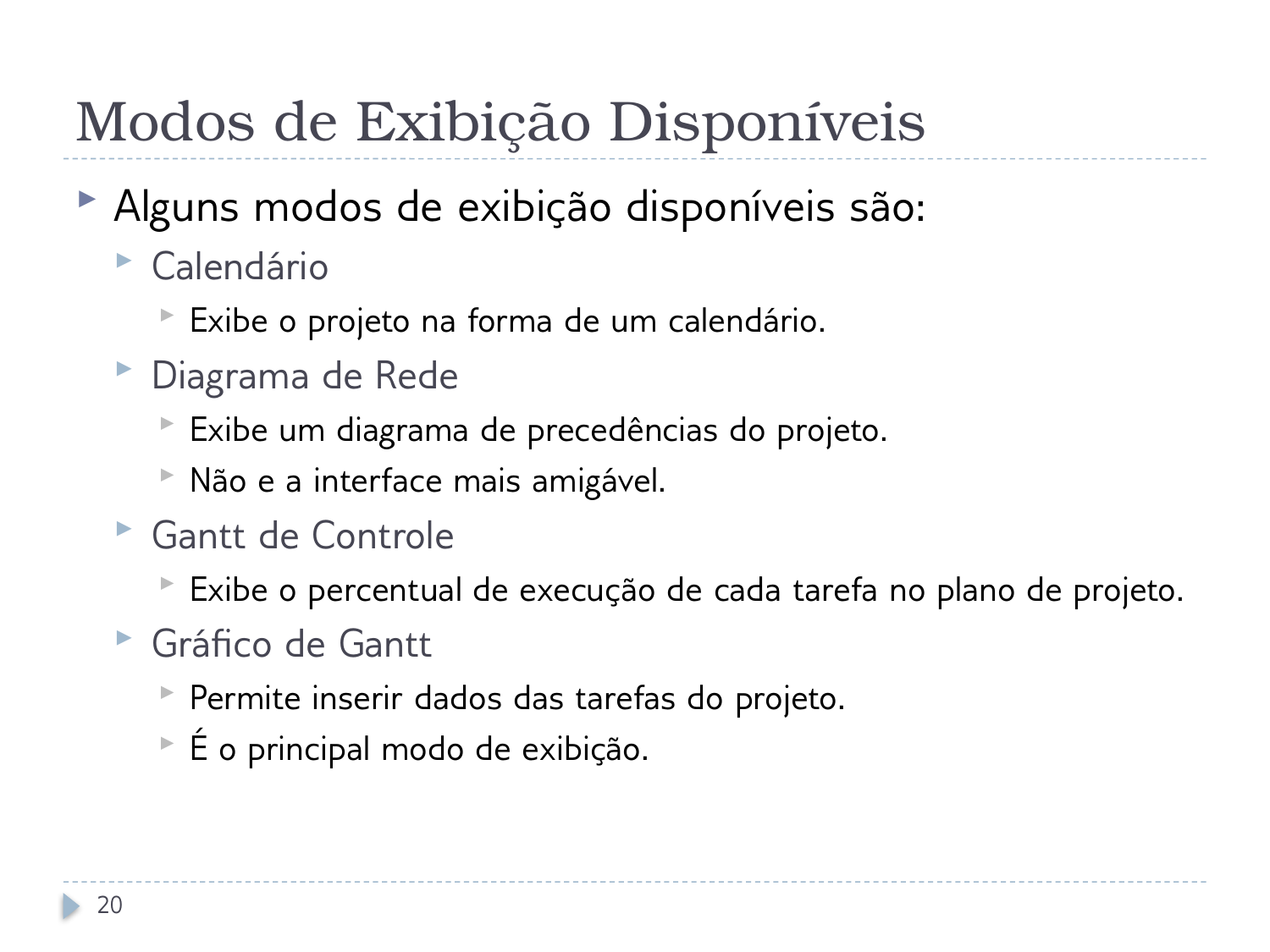

# Modos de Exibição Disponíveis
Alguns modos de exibição disponíveis são:
Calendário
Exibe o projeto na forma de um calendário.
Diagrama de Rede
Exibe um diagrama de precedências do projeto.
Não e a interface mais amigável.
Gantt de Controle
Exibe o percentual de execução de cada tarefa no plano de projeto.
Gráfico de Gantt
Permite inserir dados das tarefas do projeto.
É o principal modo de exibição.

20